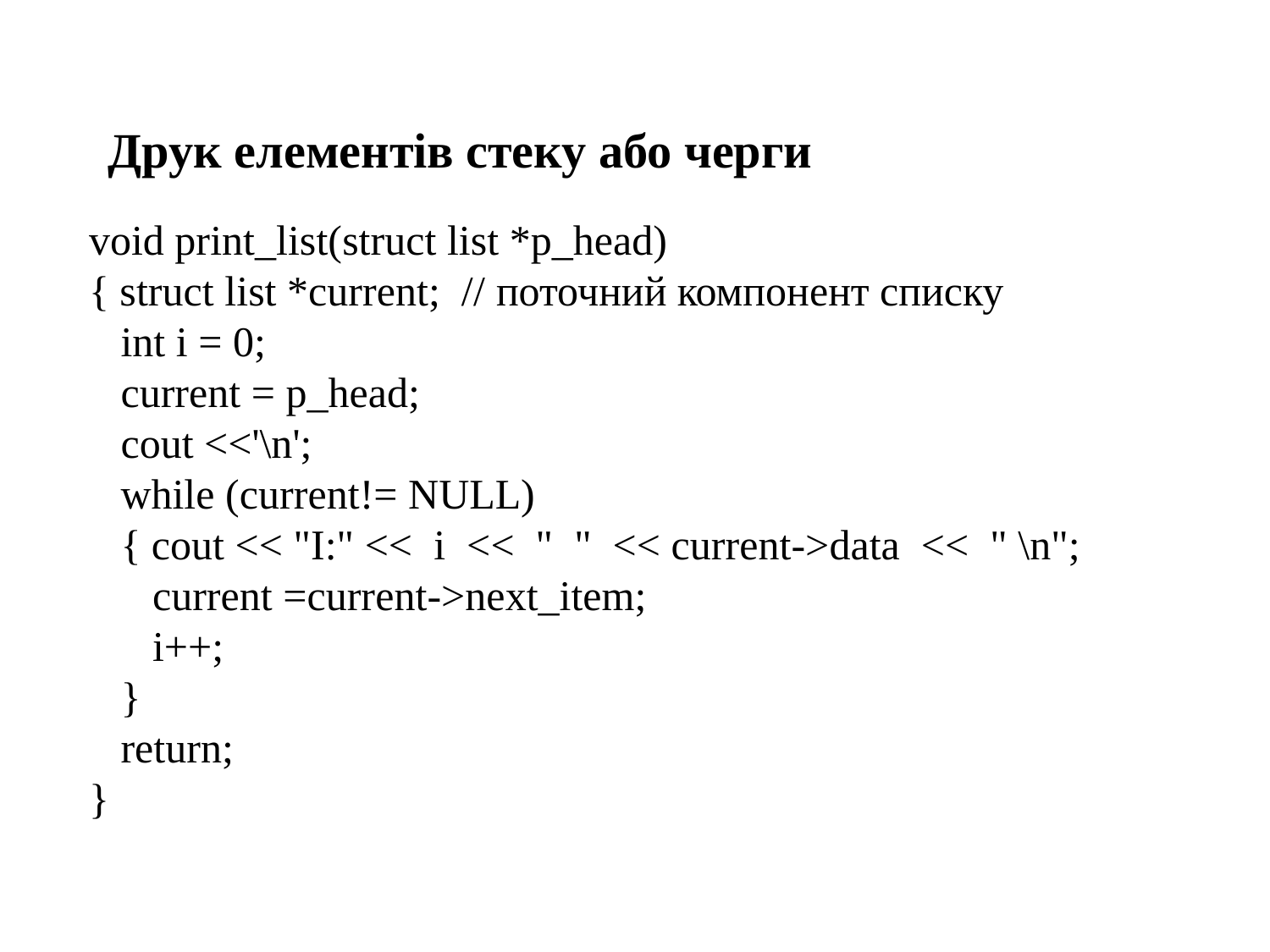

Друк елементів стеку або черги
void print_list(struct list *p_head)
{ struct list *current;  // поточний компонент списку
   int i = 0;
   current = p_head;
   cout <<'\n';
   while (current!= NULL)
   { cout << "I:" <<  i  <<  "  "  << current->data  <<  " \n";
      current =current->next_item;
      i++;
   }
   return;
}